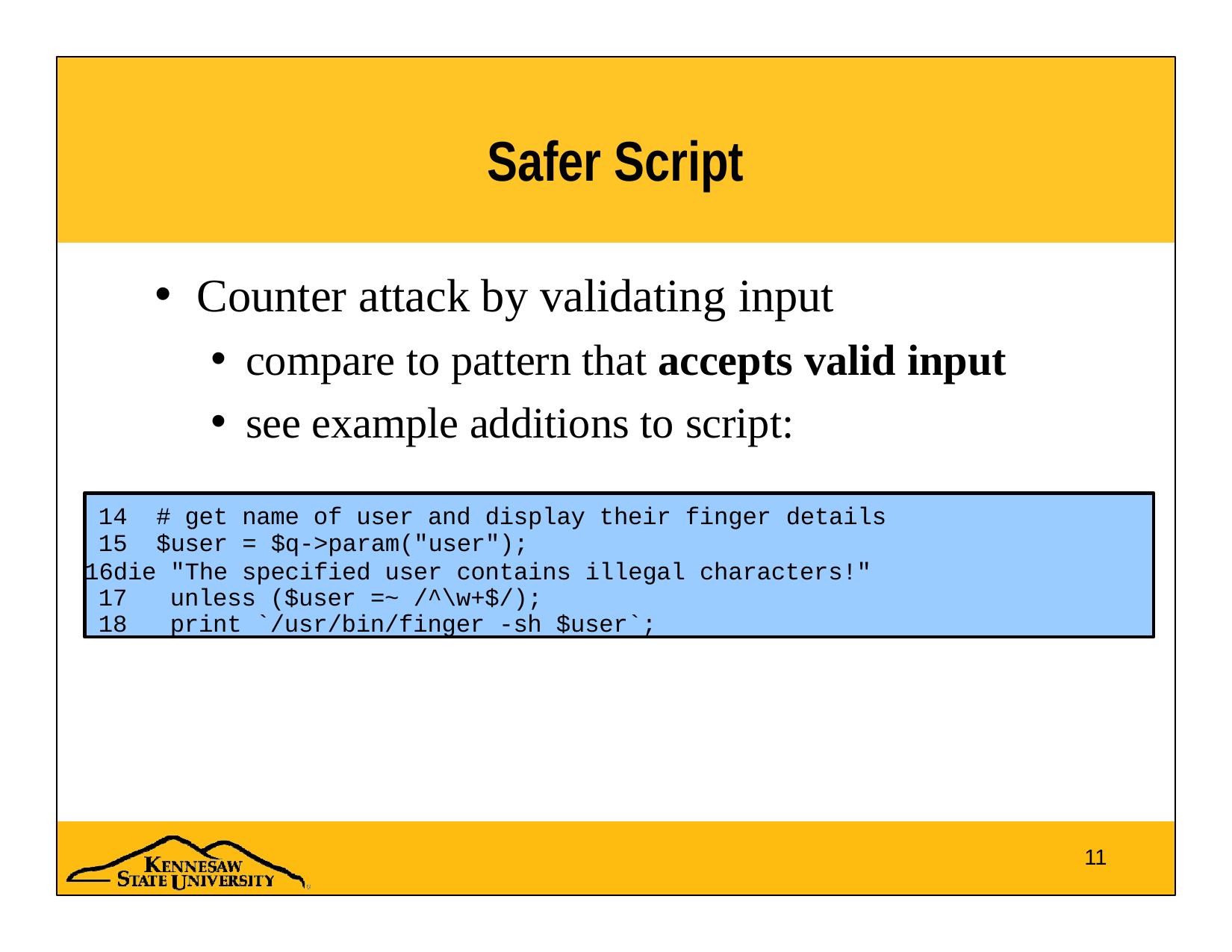

# Safer Script
Counter attack by validating input
compare to pattern that accepts valid input
see example additions to script:
# get name of user and display their finger details
$user = $q->param("user");
die "The specified user contains illegal characters!"  17		unless ($user =~ /^\w+$/);
18	print `/usr/bin/finger -sh $user`;

11